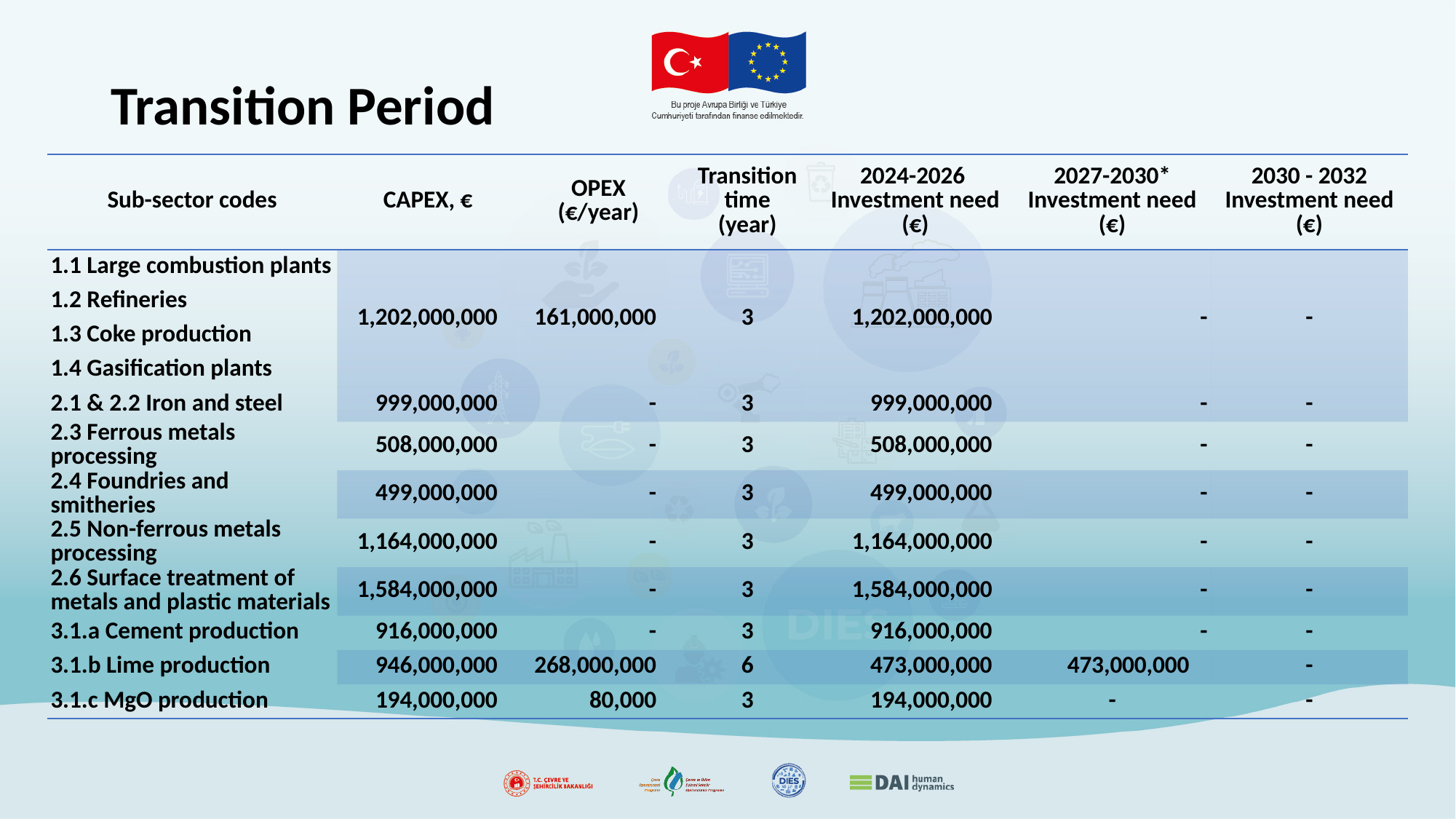

# Transition Period
| Sub-sector codes | CAPEX, € | OPEX (€/year) | Transition time (year) | 2024-2026 Investment need (€) | 2027-2030\* Investment need (€) | 2030 - 2032 Investment need (€) |
| --- | --- | --- | --- | --- | --- | --- |
| 1.1 Large combustion plants | 1,202,000,000 | 161,000,000 | 3 | 1,202,000,000 | - | - |
| 1.2 Refineries |  |  |  |  |  |  |
| 1.3 Coke production |  |  |  |  |  |  |
| 1.4 Gasification plants |  |  |  |  |  |  |
| 2.1 & 2.2 Iron and steel | 999,000,000 | - | 3 | 999,000,000 | - | - |
| 2.3 Ferrous metals processing | 508,000,000 | - | 3 | 508,000,000 | - | - |
| 2.4 Foundries and smitheries | 499,000,000 | - | 3 | 499,000,000 | - | - |
| 2.5 Non-ferrous metals processing | 1,164,000,000 | - | 3 | 1,164,000,000 | - | - |
| 2.6 Surface treatment of metals and plastic materials | 1,584,000,000 | - | 3 | 1,584,000,000 | - | - |
| 3.1.a Cement production | 916,000,000 | - | 3 | 916,000,000 | - | - |
| 3.1.b Lime production | 946,000,000 | 268,000,000 | 6 | 473,000,000 | 473,000,000 | - |
| 3.1.c MgO production | 194,000,000 | 80,000 | 3 | 194,000,000 | - | - |